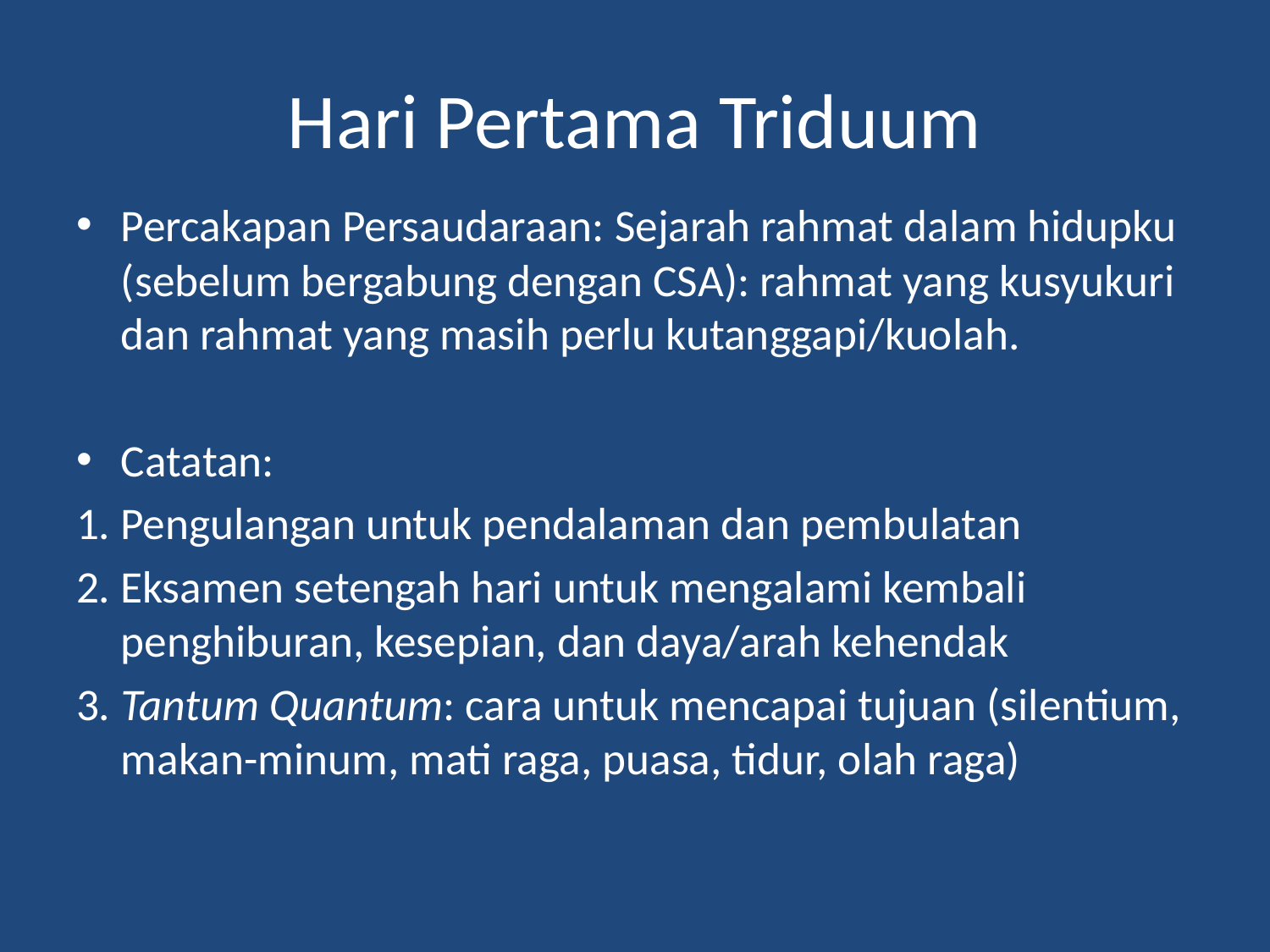

# Hari Pertama Triduum
Percakapan Persaudaraan: Sejarah rahmat dalam hidupku (sebelum bergabung dengan CSA): rahmat yang kusyukuri dan rahmat yang masih perlu kutanggapi/kuolah.

Catatan:
1. Pengulangan untuk pendalaman dan pembulatan
2. Eksamen setengah hari untuk mengalami kembali penghiburan, kesepian, dan daya/arah kehendak
3. Tantum Quantum: cara untuk mencapai tujuan (silentium, makan-minum, mati raga, puasa, tidur, olah raga)